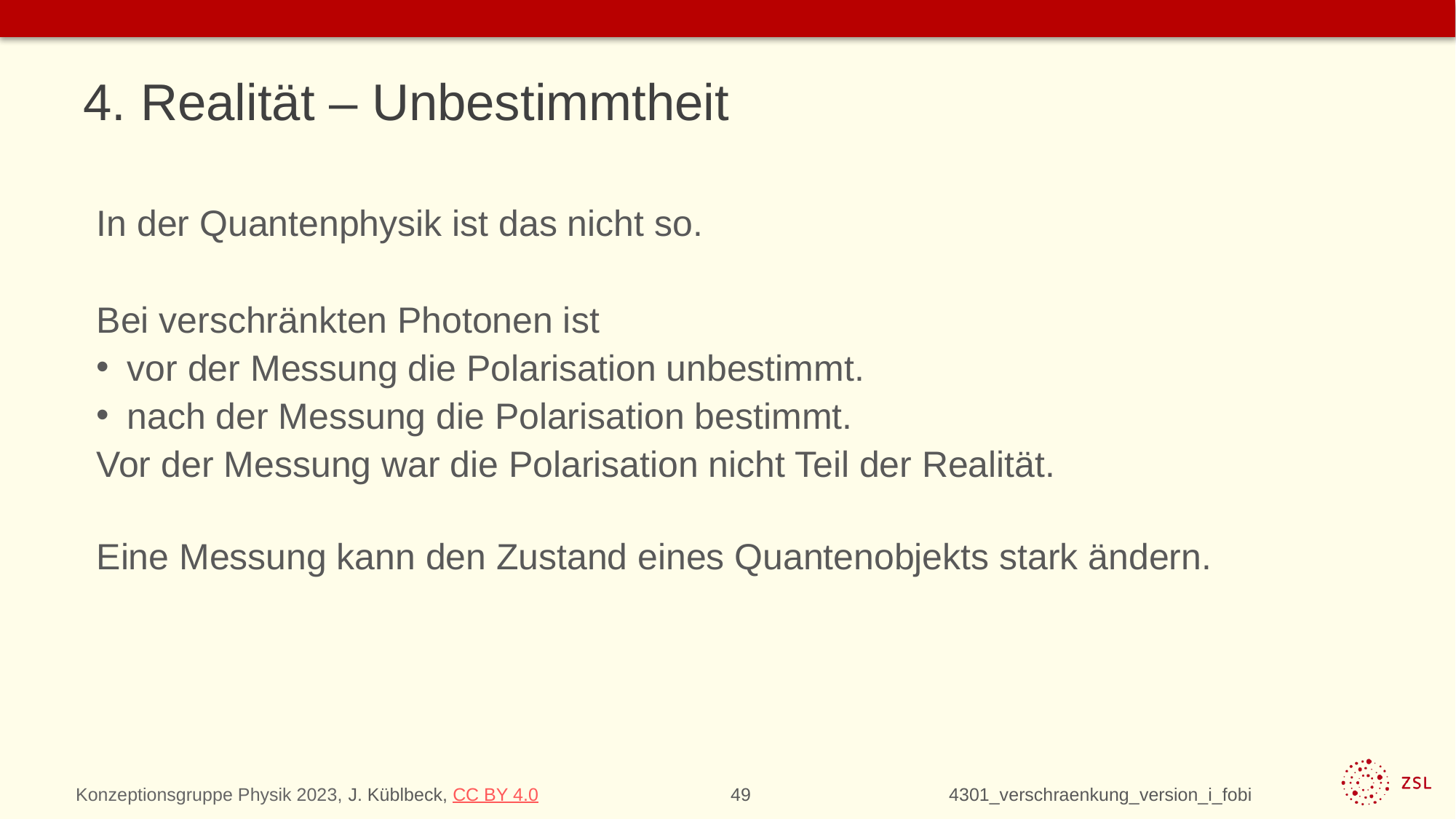

# 4. Realität – Unbestimmtheit
In der Quantenphysik ist das nicht so.

Bei verschränkten Photonen ist
vor der Messung die Polarisation unbestimmt.
nach der Messung die Polarisation bestimmt.
Vor der Messung war die Polarisation nicht Teil der Realität.
Eine Messung kann den Zustand eines Quantenobjekts stark ändern.